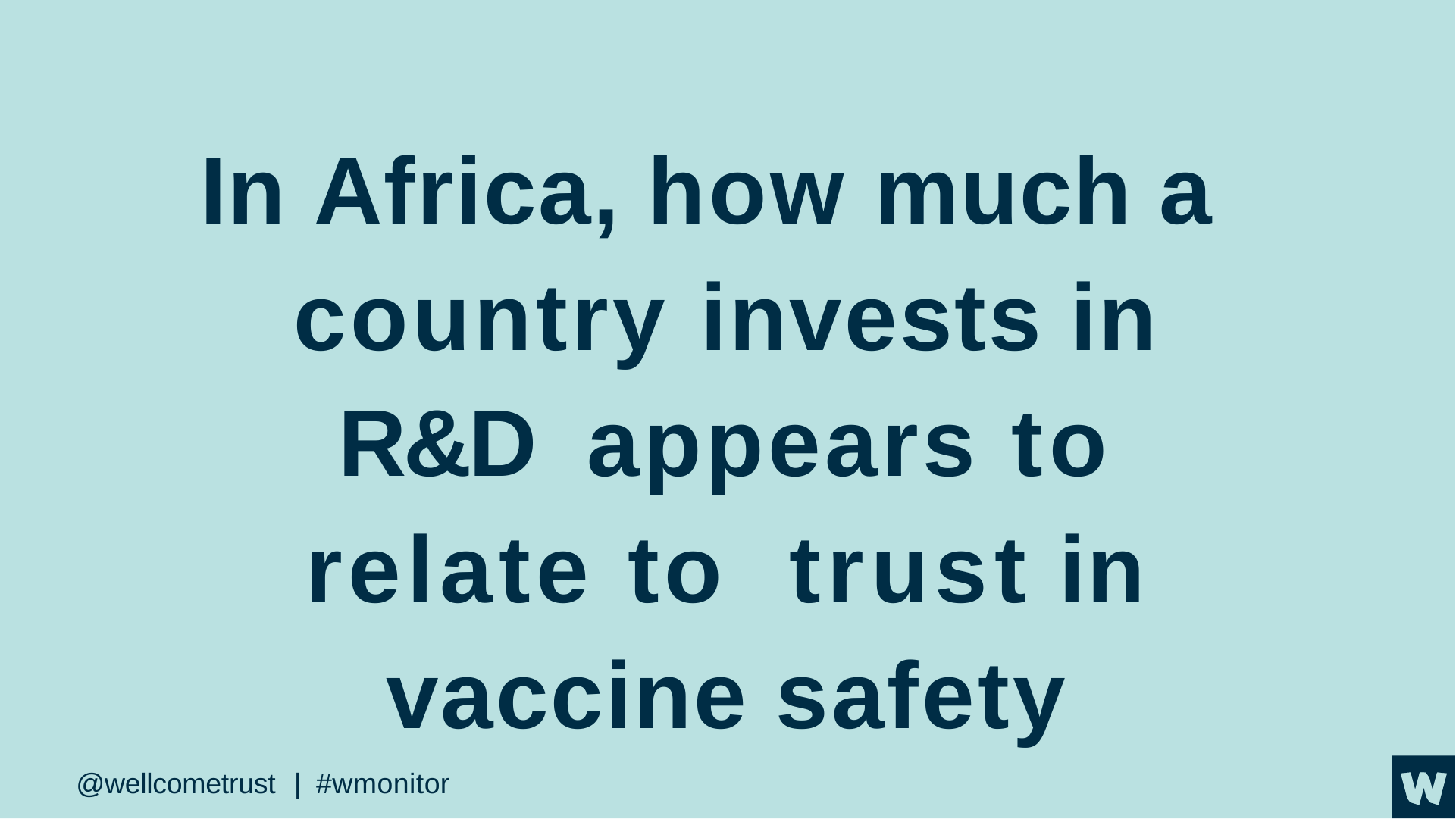

In Africa, how much a  country invests in R&D  appears to relate to  trust in vaccine safety
@wellcometrust	|	#wmonitor